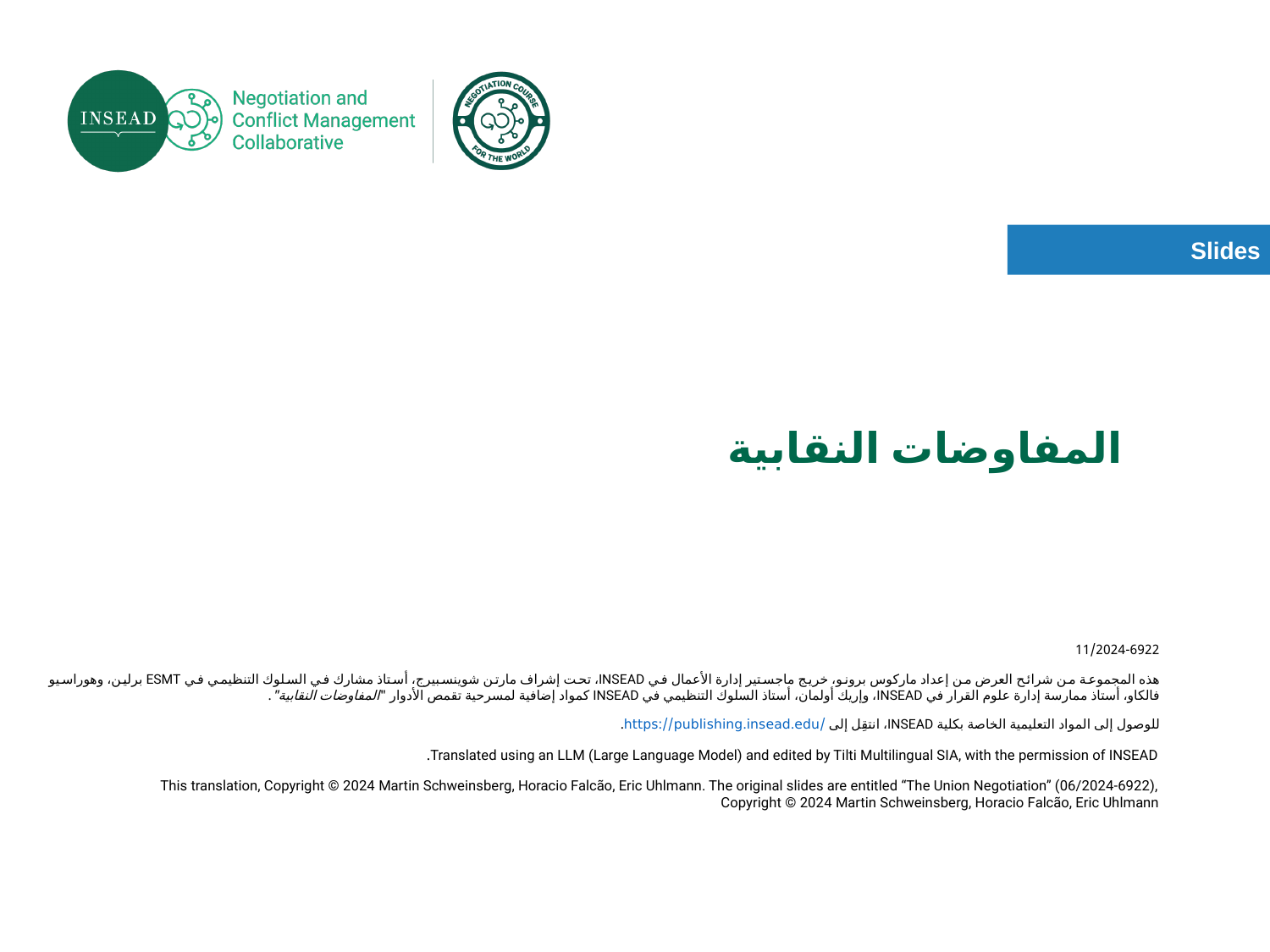

# المفاوضات النقابية

11/2024-6922
هذه المجموعة من شرائح العرض من إعداد ماركوس برونو، خريج ماجستير إدارة الأعمال في INSEAD، تحت إشراف مارتن شوينسبيرج، أستاذ مشارك في السلوك التنظيمي في ESMT برلين، وهوراسيو فالكاو، أستاذ ممارسة إدارة علوم القرار في INSEAD، وإريك أولمان، أستاذ السلوك التنظيمي في INSEAD كمواد إضافية لمسرحية تقمص الأدوار "المفاوضات النقابية".
للوصول إلى المواد التعليمية الخاصة بكلية INSEAD، انتقِل إلى https://publishing.insead.edu/.
Translated using an LLM (Large Language Model) and edited by Tilti Multilingual SIA, with the permission of INSEAD.
This translation, Copyright © 2024 Martin Schweinsberg, Horacio Falcão, Eric Uhlmann. The original slides are entitled “The Union Negotiation” (06/2024-6922),
Copyright © 2024 Martin Schweinsberg, Horacio Falcão, Eric Uhlmann